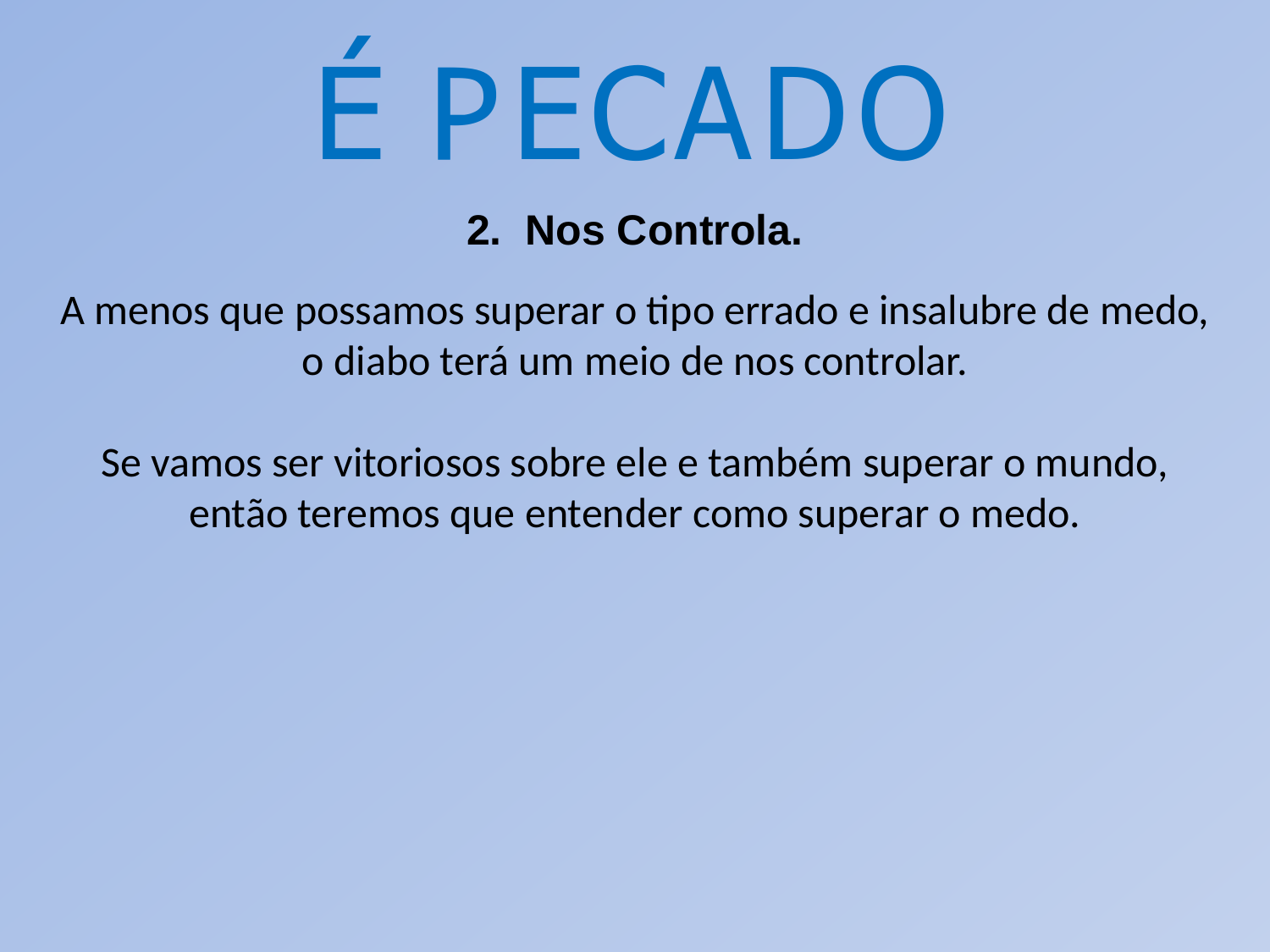

É PECADO

2.  Nos Controla.

A menos que possamos superar o tipo errado e insalubre de medo, o diabo terá um meio de nos controlar.
Se vamos ser vitoriosos sobre ele e também superar o mundo, então teremos que entender como superar o medo.